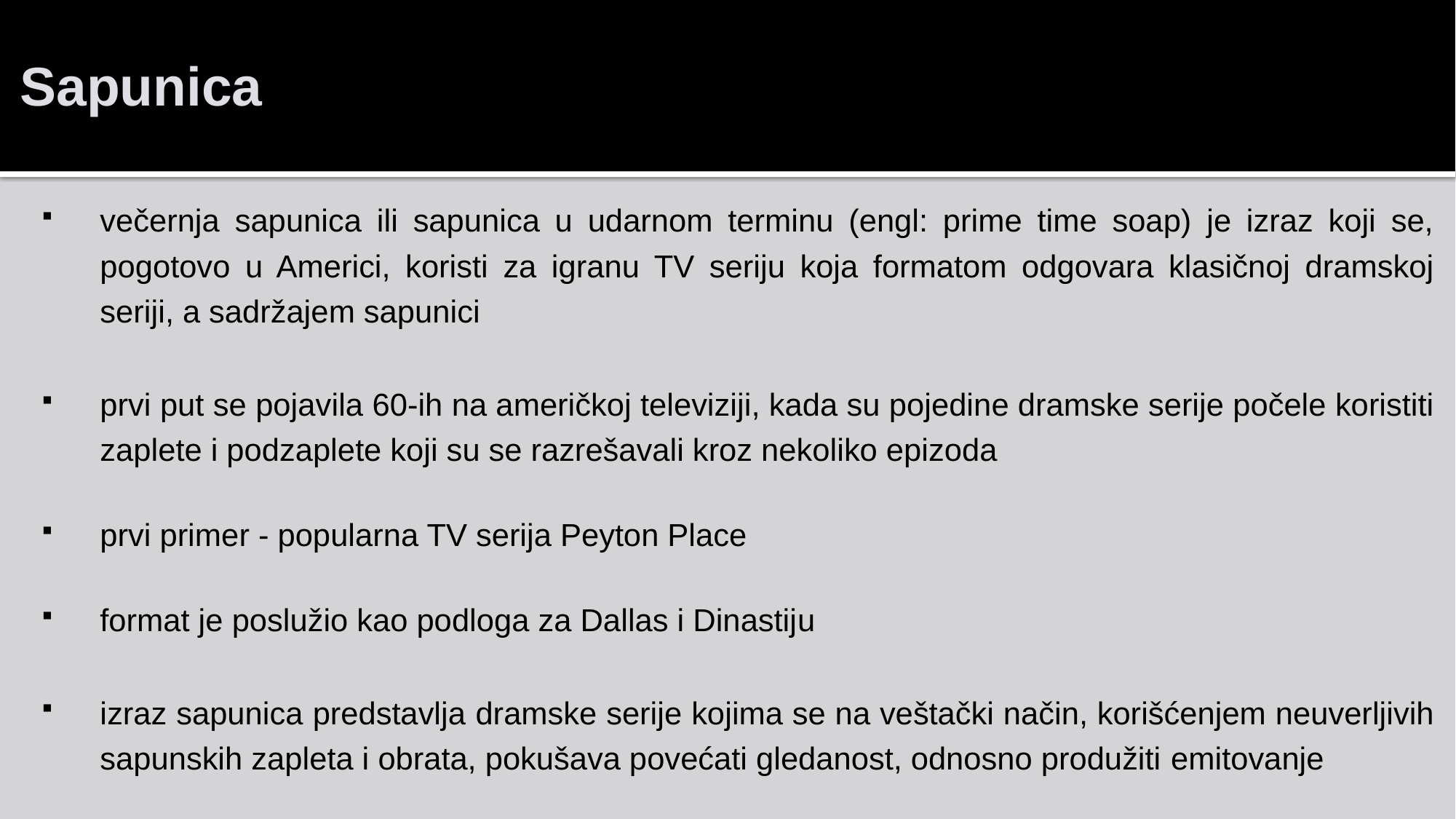

# Sapunica
večernja sapunica ili sapunica u udarnom terminu (engl: prime time soap) je izraz koji se, pogotovo u Americi, koristi za igranu TV seriju koja formatom odgovara klasičnoj dramskoj seriji, a sadržajem sapunici

prvi put se pojavila 60-ih na američkoj televiziji, kada su pojedine dramske serije počele koristiti zaplete i podzaplete koji su se razrešavali kroz nekoliko epizoda

prvi primer - popularna TV serija Peyton Place

format je poslužio kao podloga za Dallas i Dinastiju

izraz sapunica predstavlja dramske serije kojima se na veštački način, korišćenjem neuverljivih sapunskih zapleta i obrata, pokušava povećati gledanost, odnosno produžiti emitovanje